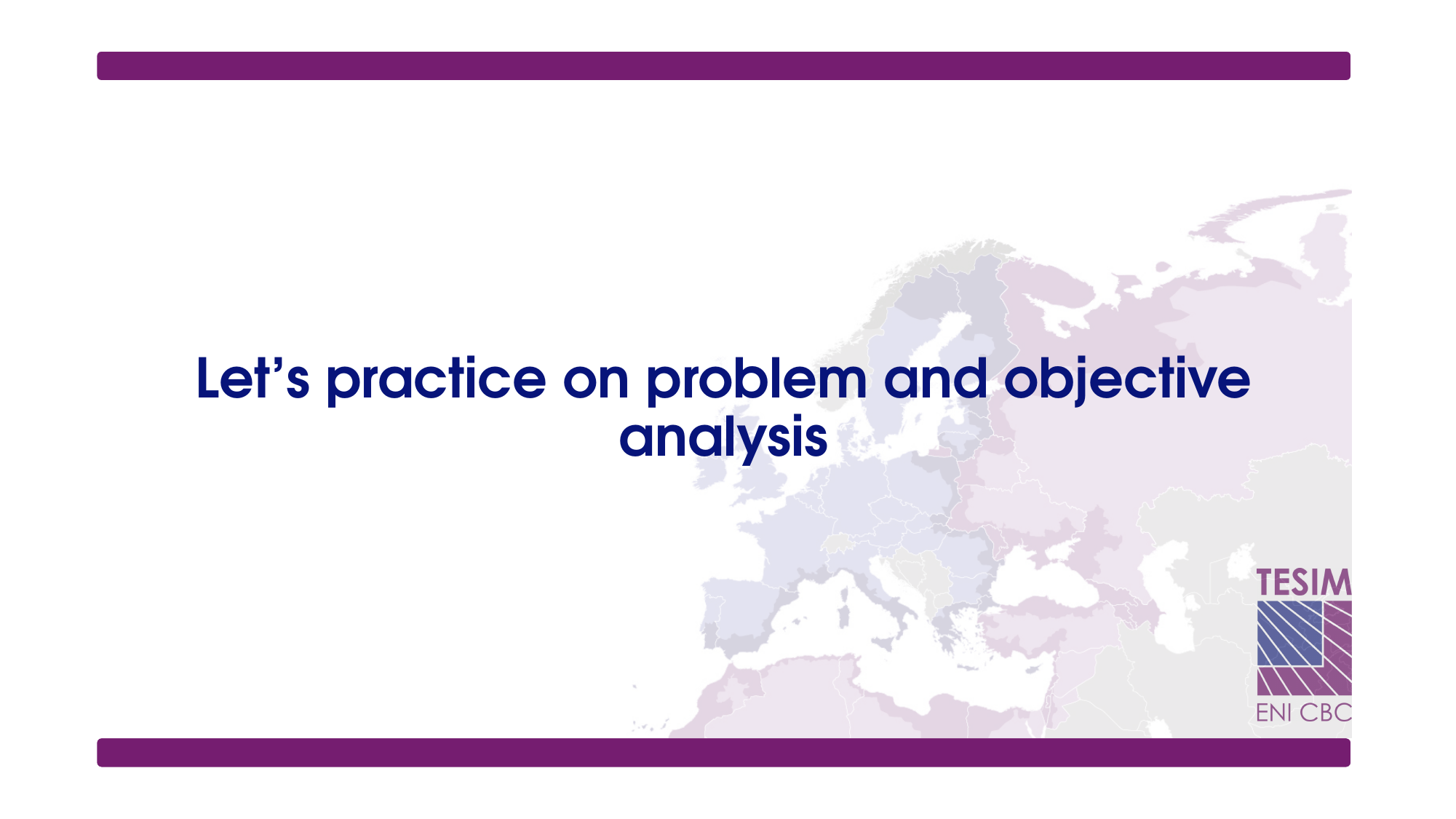

# Let’s practice on problem and objective analysis